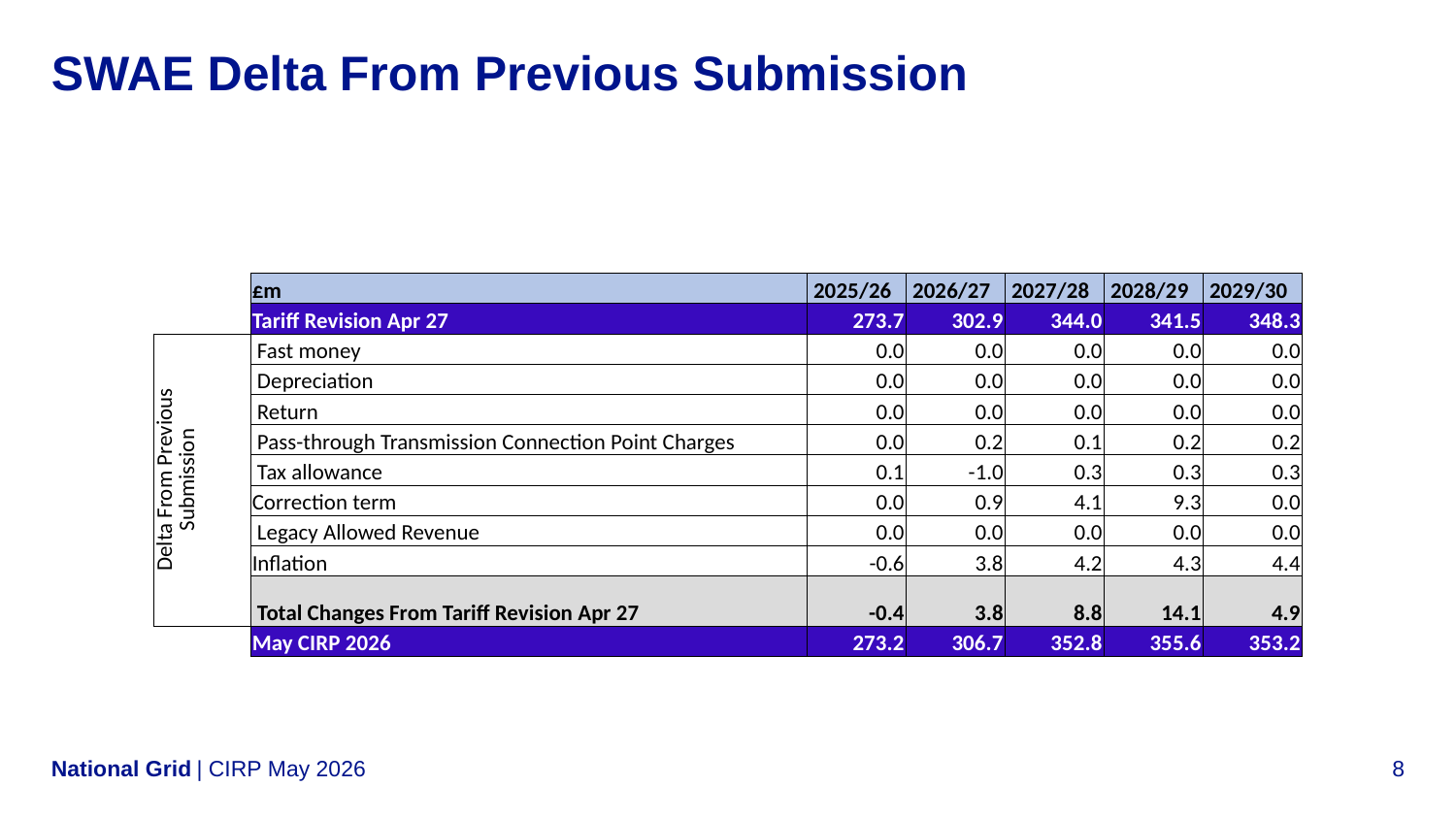

# SWAE Delta From Previous Submission
|  | £m | 2025/26 | 2026/27 | 2027/28 | 2028/29 | 2029/30 |
| --- | --- | --- | --- | --- | --- | --- |
|  | Tariff Revision Apr 27 | 273.7 | 302.9 | 344.0 | 341.5 | 348.3 |
| Delta From Previous Submission | Fast money | 0.0 | 0.0 | 0.0 | 0.0 | 0.0 |
|  | Depreciation | 0.0 | 0.0 | 0.0 | 0.0 | 0.0 |
|  | Return | 0.0 | 0.0 | 0.0 | 0.0 | 0.0 |
|  | Pass-through Transmission Connection Point Charges | 0.0 | 0.2 | 0.1 | 0.2 | 0.2 |
|  | Tax allowance | 0.1 | -1.0 | 0.3 | 0.3 | 0.3 |
|  | Correction term | 0.0 | 0.9 | 4.1 | 9.3 | 0.0 |
|  | Legacy Allowed Revenue | 0.0 | 0.0 | 0.0 | 0.0 | 0.0 |
|  | Inflation | -0.6 | 3.8 | 4.2 | 4.3 | 4.4 |
|  | Total Changes From Tariff Revision Apr 27 | -0.4 | 3.8 | 8.8 | 14.1 | 4.9 |
|  | May CIRP 2026 | 273.2 | 306.7 | 352.8 | 355.6 | 353.2 |
| CIRP May 2026